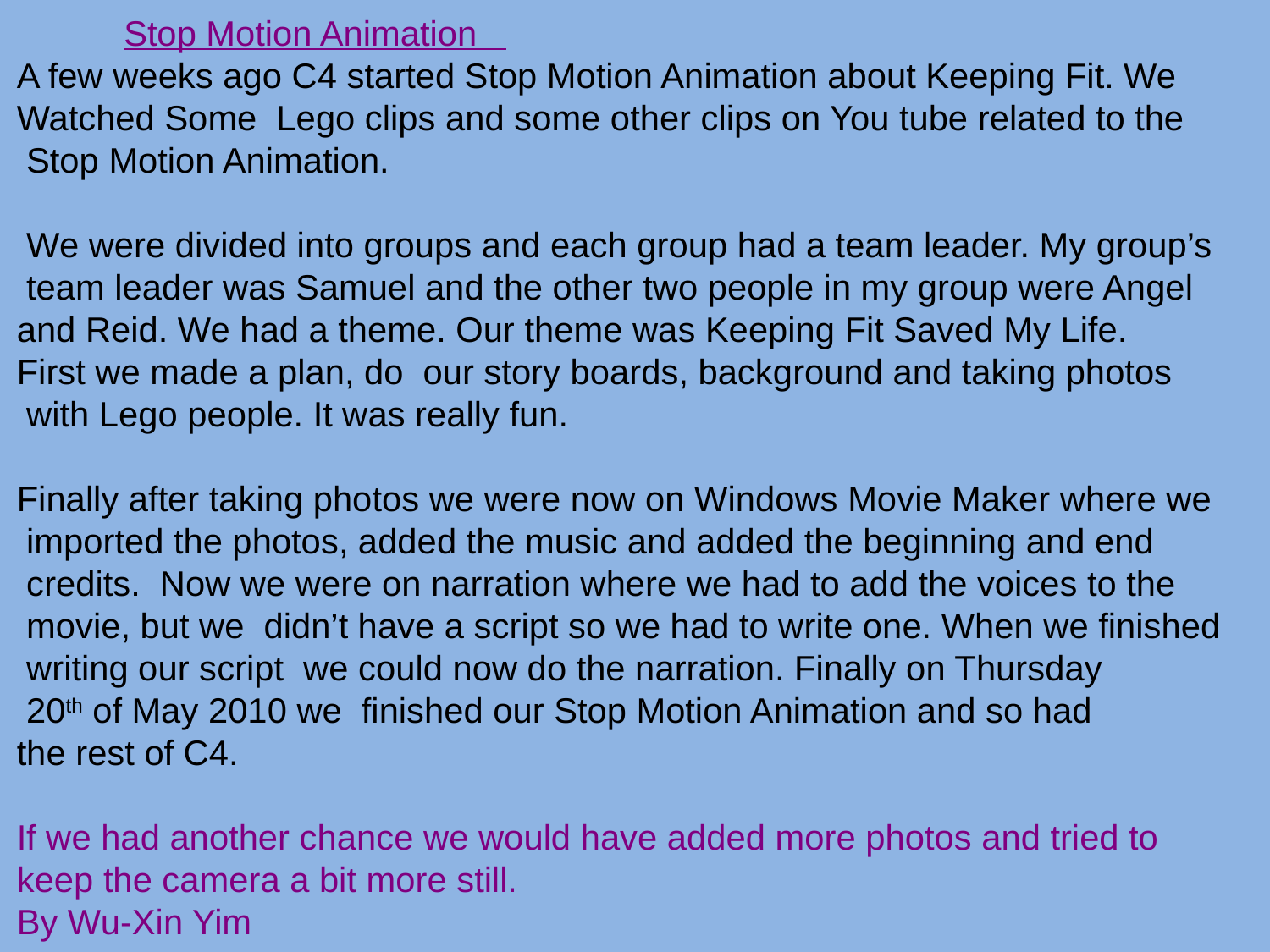

Stop Motion Animation
A few weeks ago C4 started Stop Motion Animation about Keeping Fit. We
Watched Some  Lego clips and some other clips on You tube related to the
 Stop Motion Animation.

 We were divided into groups and each group had a team leader. My group’s
 team leader was Samuel and the other two people in my group were Angel
and Reid. We had a theme. Our theme was Keeping Fit Saved My Life.
First we made a plan, do  our story boards, background and taking photos
 with Lego people. It was really fun.

Finally after taking photos we were now on Windows Movie Maker where we
 imported the photos, added the music and added the beginning and end
 credits.  Now we were on narration where we had to add the voices to the
 movie, but we  didn’t have a script so we had to write one. When we finished
 writing our script  we could now do the narration. Finally on Thursday
 20th of May 2010 we  finished our Stop Motion Animation and so had
the rest of C4.

If we had another chance we would have added more photos and tried to
keep the camera a bit more still.
By Wu-Xin Yim